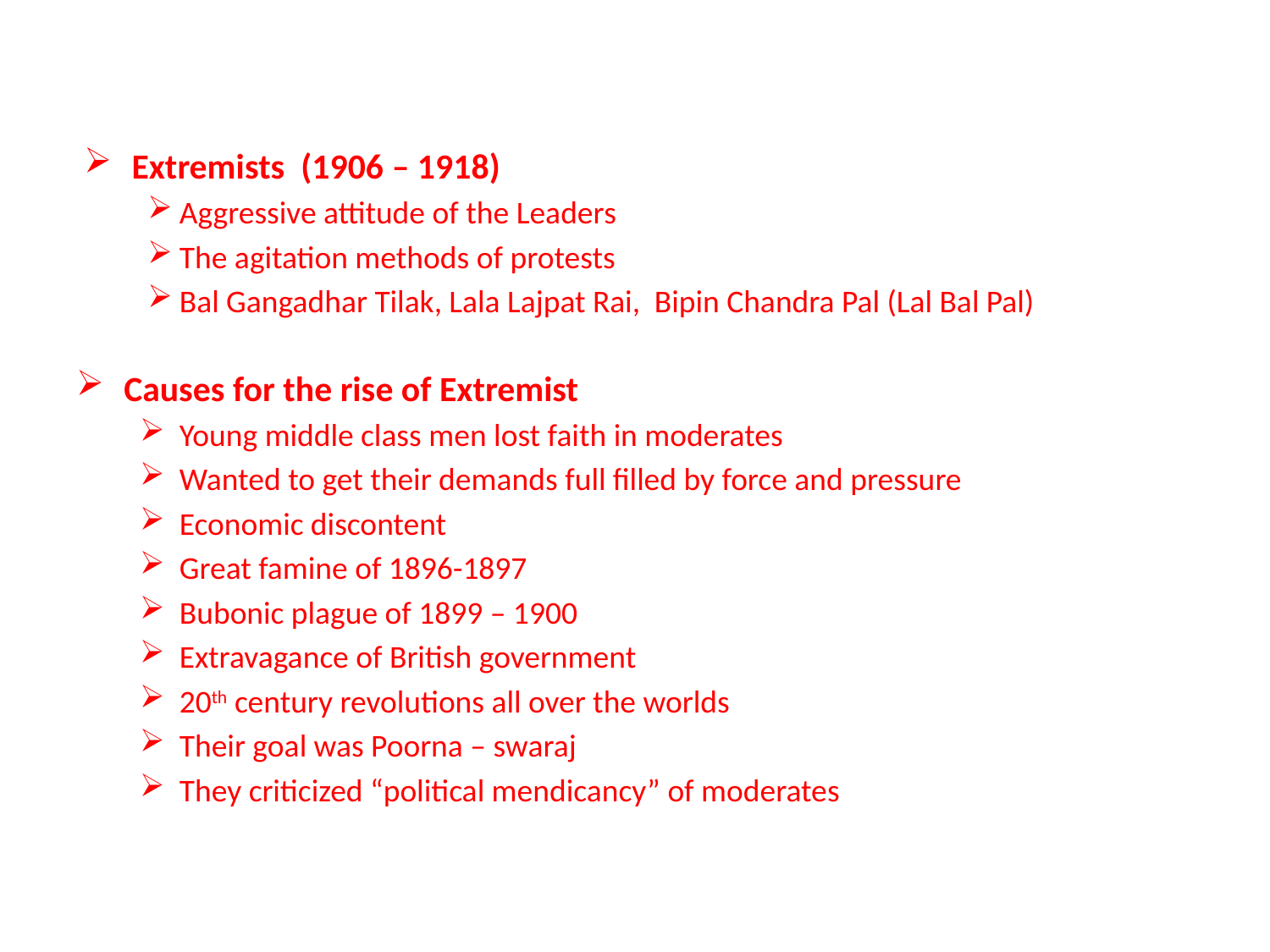

Extremists  (1906 – 1918)
Aggressive attitude of the Leaders
The agitation methods of protests
Bal Gangadhar Tilak, Lala Lajpat Rai,  Bipin Chandra Pal (Lal Bal Pal)

Causes for the rise of Extremist
Young middle class men lost faith in moderates
Wanted to get their demands full filled by force and pressure
Economic discontent
Great famine of 1896-1897
Bubonic plague of 1899 – 1900
Extravagance of British government
20th century revolutions all over the worlds
Their goal was Poorna – swaraj
They criticized “political mendicancy” of moderates